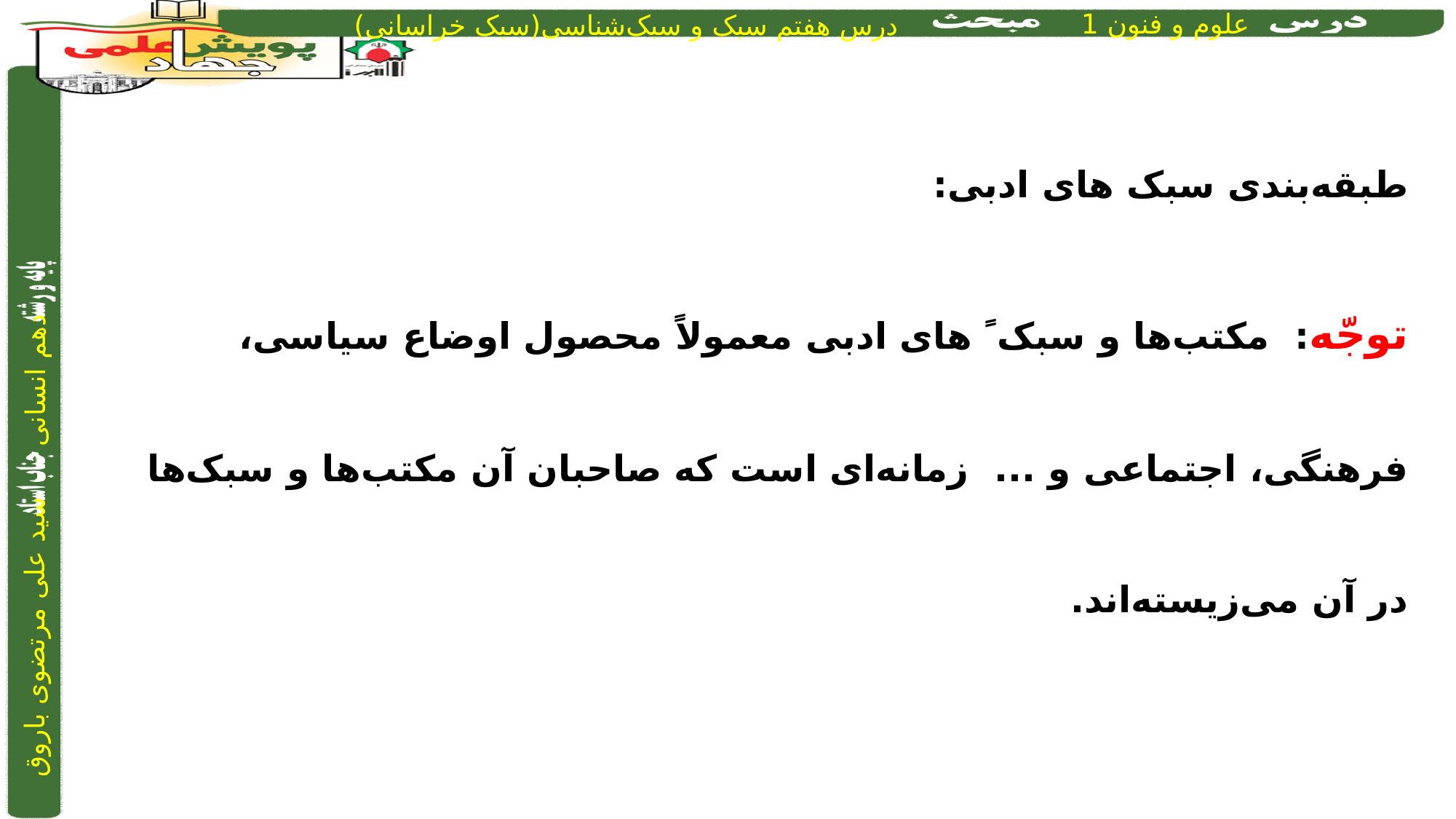

طبقه‌بندی سبک های ادبی:
توجّه:  مکتب‌ها و سبک ً های ادبی معمولاً محصول اوضاع سیاسی، فرهنگی، اجتماعی و ...  زمانه‌ای است که صاحبان آن مکتب‌ها و سبک‌ها در آن می‌زیسته‌اند.